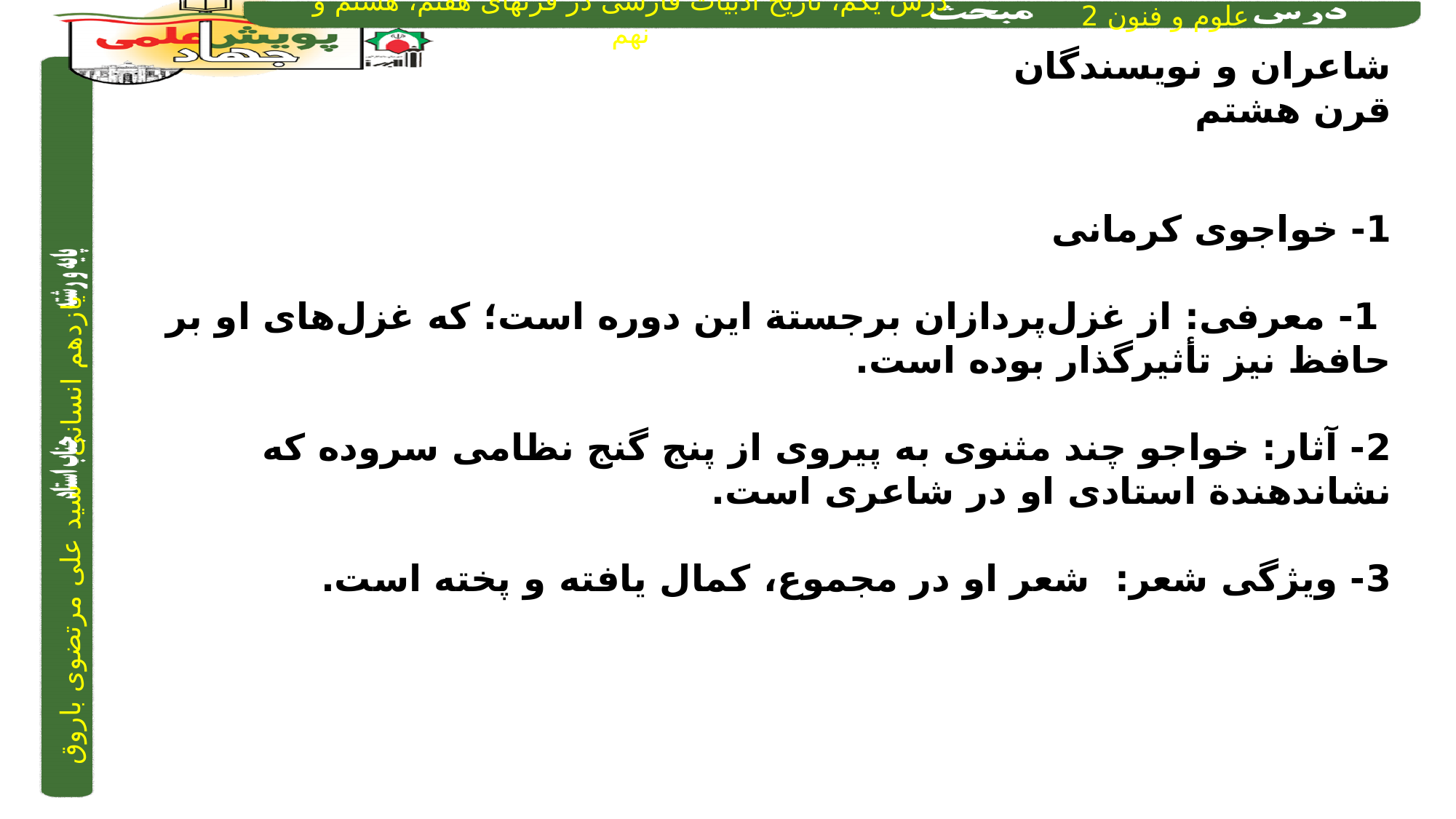

شاعران و نویسندگان قرن هشتم
1- خواجوی کرمانی

 1- معرفی: از غزل‌پردازان برجستة این دوره است؛ که غزل‌های او بر حافظ نیز تأثیرگذار بوده است.

2- آثار: خواجو چند مثنوی به پیروی از پنج گنج نظامی سروده که نشاندهندة استادی او در شاعری است.

3- ویژگی شعر:  شعر او در مجموع، کمال یافته و پخته است.